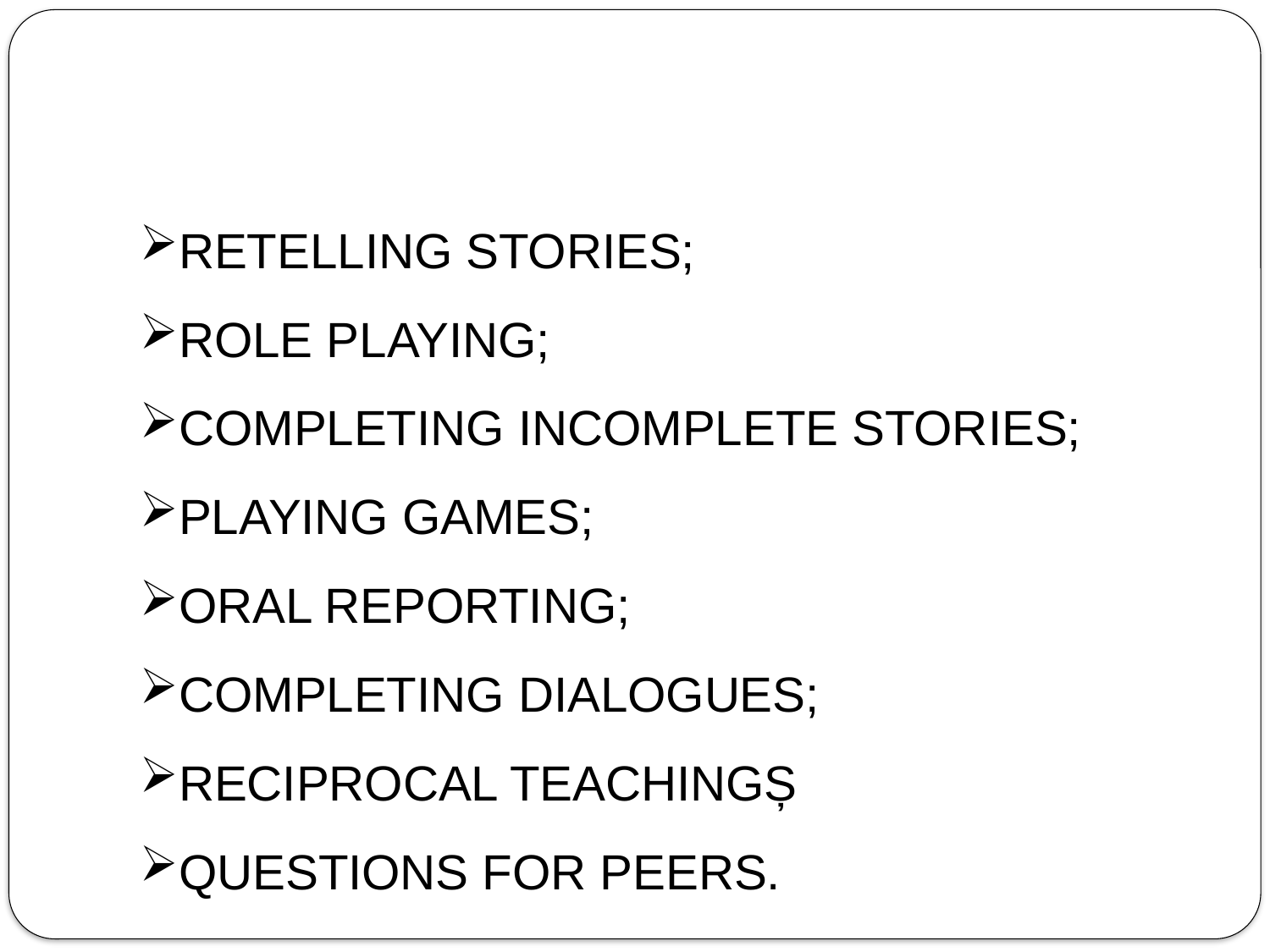

#
Retelling stories;
Role playing;
Completing incomplete stories;
Playing games;
Oral reporting;
Completing dialogues;
Reciprocal teachingș
Questions for peers.